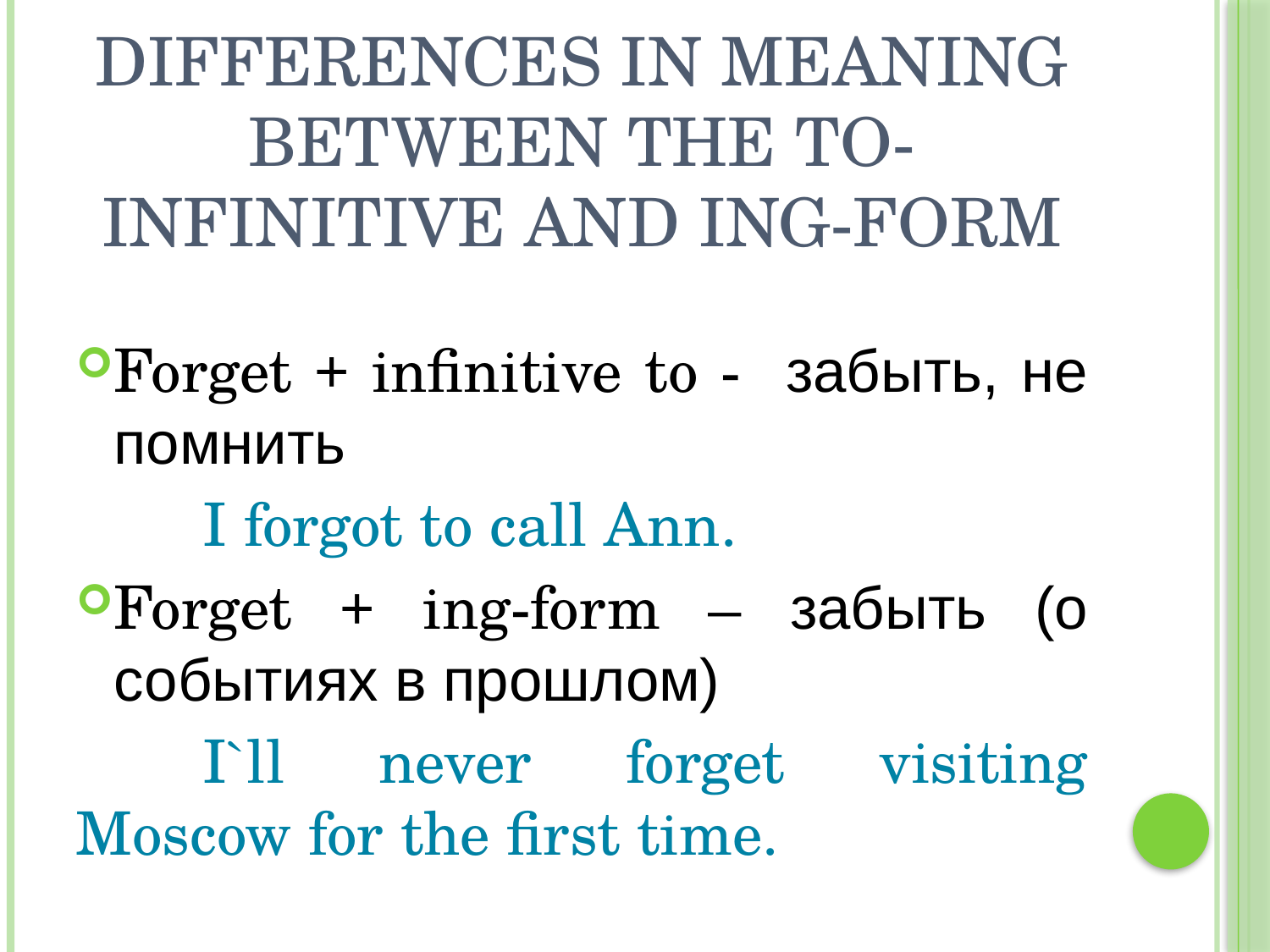

# Differences in meaning between the to-infinitive and ing-form
Forget + infinitive to -  забыть, не помнить
	I forgot to call Ann.
Forget + ing-form – забыть (о событиях в прошлом)
	I`ll never forget visiting Moscow for the first time.